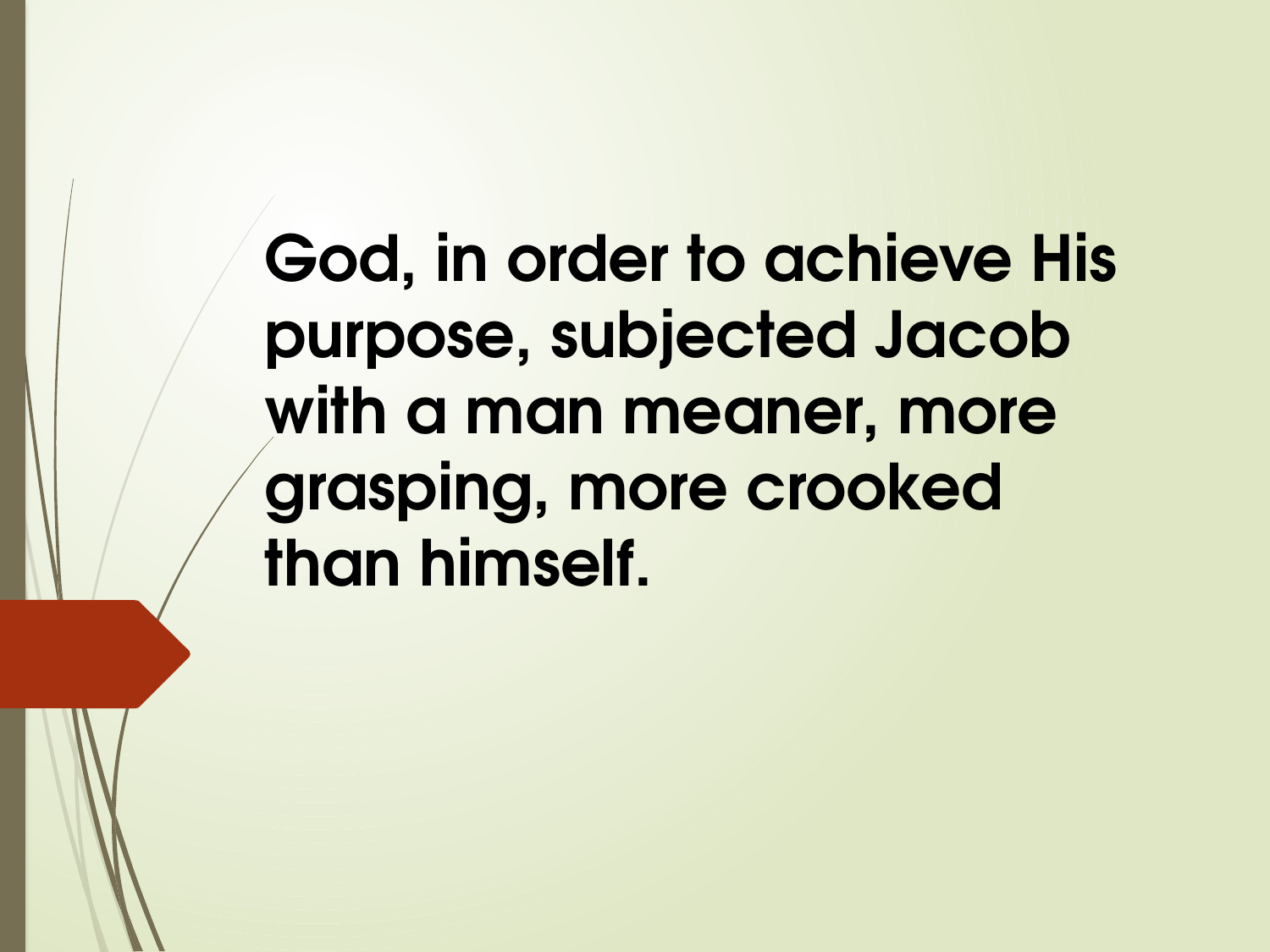

God, in order to achieve His purpose, subjected Jacob with a man meaner, more grasping, more crooked than himself.